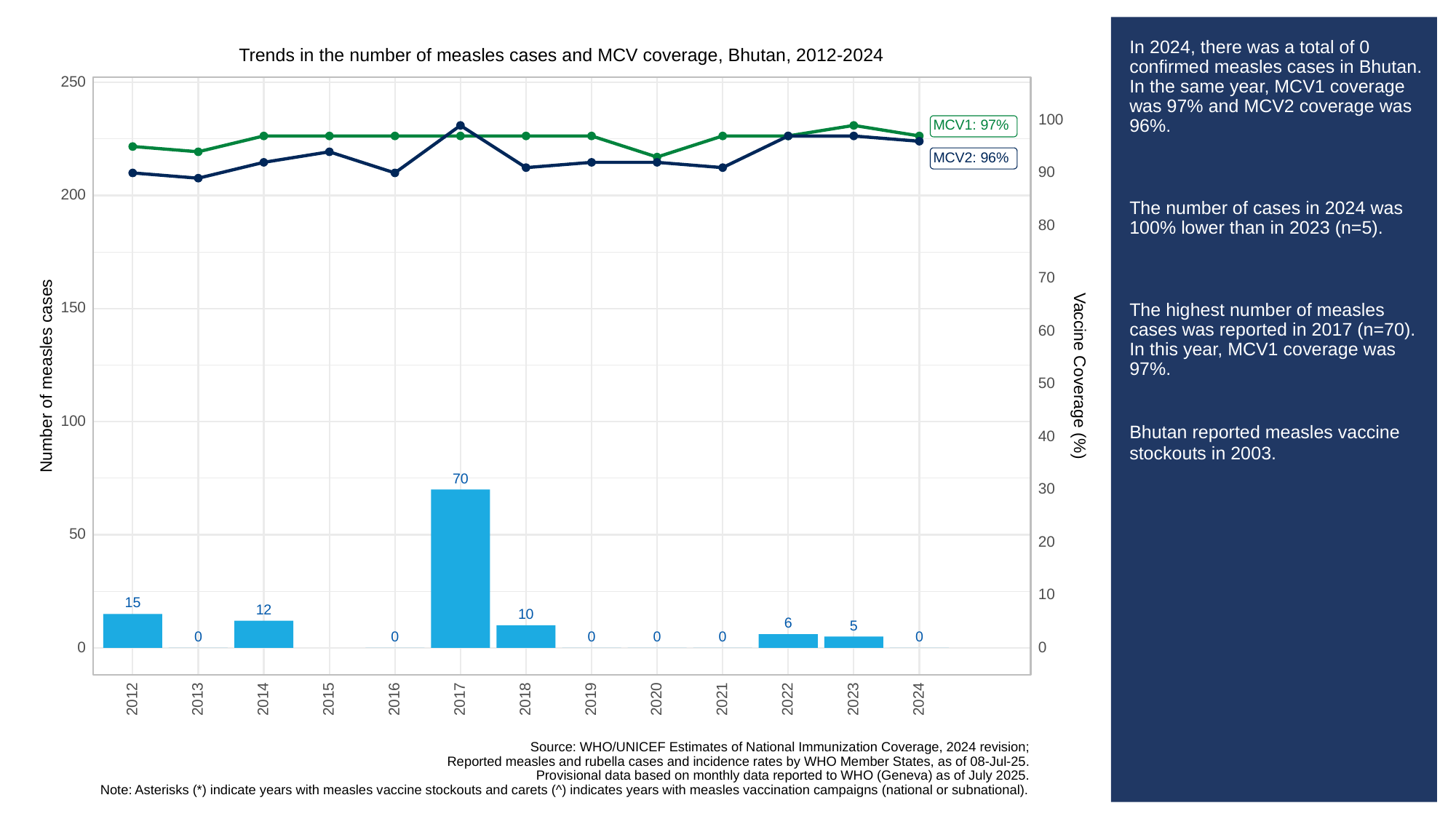

# In 2024, there was a total of 0 confirmed measles cases in Bhutan. In the same year, MCV1 coverage was 97% and MCV2 coverage was 96%.

The number of cases in 2024 was 100% lower than in 2023 (n=5).

The highest number of measles cases was reported in 2017 (n=70). In this year, MCV1 coverage was 97%.

Bhutan reported measles vaccine stockouts in 2003.

Trends in the number of measles cases and MCV coverage, Bhutan, 2012-2024
250

100

MCV1: 97%

MCV2: 96%

90

200

80

70
150

60

Vaccine Coverage (%)
Number of measles cases
50
100

40
70

30

50

20
10

15
12
10

6

5

0
0
0
0
0
0

0
0

2013
2023
2012
2014
2015
2016
2017
2018
2019
2020
2021
2022
2024
Source: WHO/UNICEF Estimates of National Immunization Coverage, 2024 revision;
Reported measles and rubella cases and incidence rates by WHO Member States, as of 08-Jul-25.
Provisional data based on monthly data reported to WHO (Geneva) as of July 2025.
Note: Asterisks (*) indicate years with measles vaccine stockouts and carets (^) indicates years with measles vaccination campaigns (national or subnational).